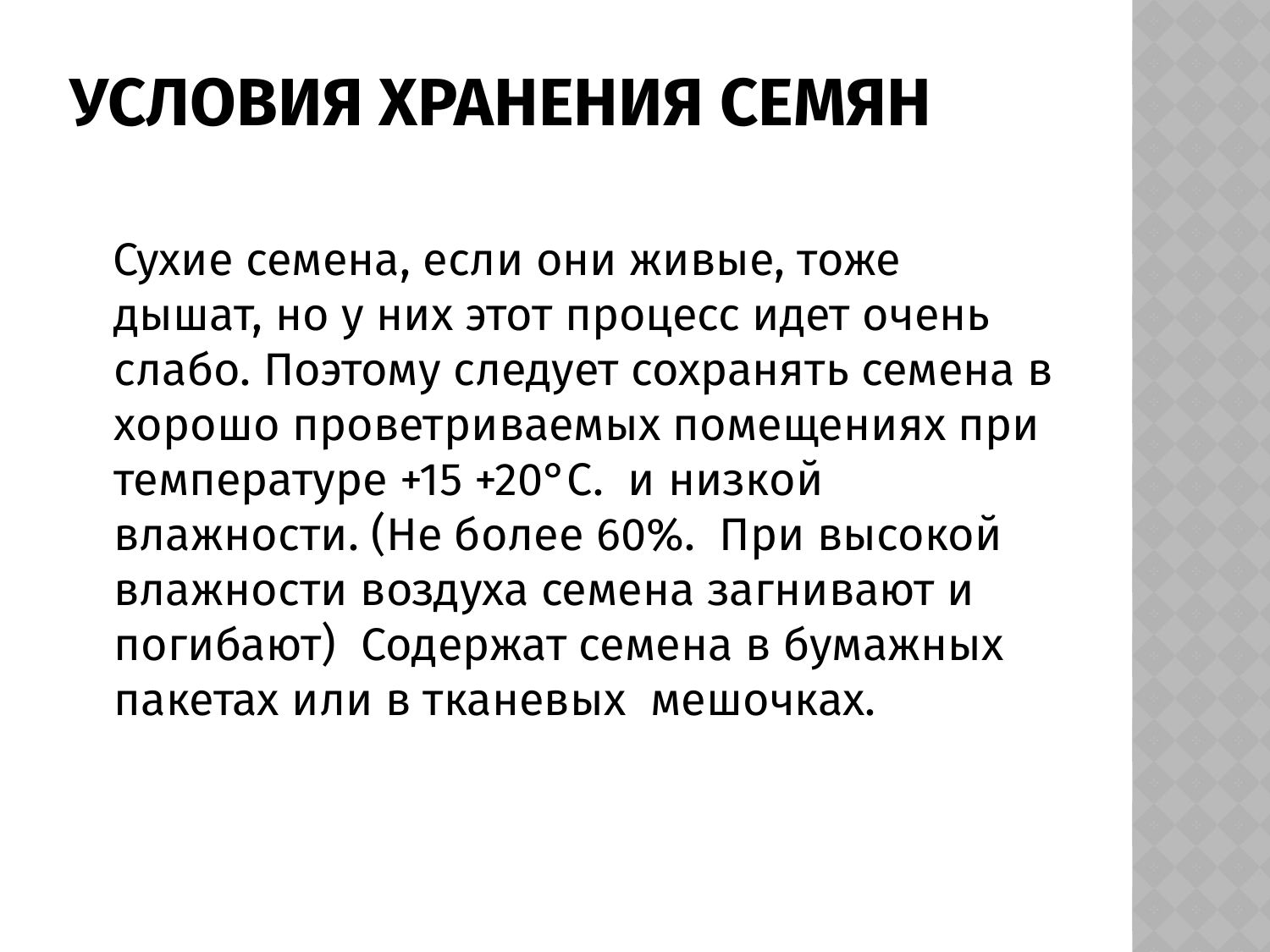

# Условия хранения семян
   Сухие семена, если они живые, тоже дышат, но у них этот процесс идет очень слабо. Поэтому следует сохранять семена в хорошо проветриваемых помещениях при температуре +15 +20°С.  и низкой влажности. (Не более 60%.  При высокой влажности воздуха семена загнивают и погибают)  Содержат семена в бумажных пакетах или в тканевых  мешочках.